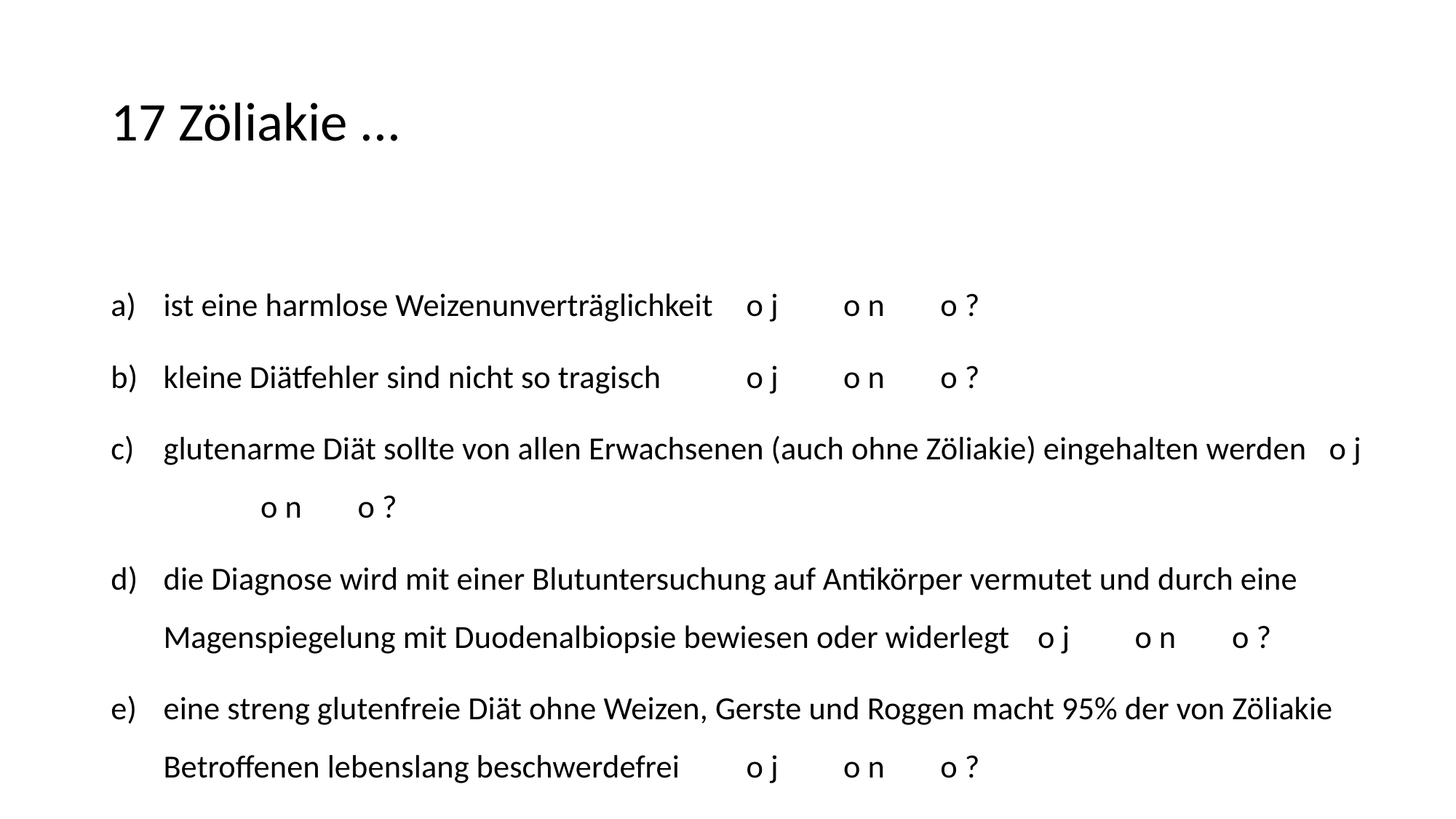

# 17 Zöliakie ...
ist eine harmlose Weizenunverträglichkeit				o j	o n	o ?
kleine Diätfehler sind nicht so tragisch				o j	o n	o ?
glutenarme Diät sollte von allen Erwachsenen (auch ohne Zöliakie) eingehalten werden									o j	o n	o ?
die Diagnose wird mit einer Blutuntersuchung auf Antikörper vermutet und durch eine Magenspiegelung mit Duodenalbiopsie bewiesen oder widerlegt	o j	o n	o ?
eine streng glutenfreie Diät ohne Weizen, Gerste und Roggen macht 95% der von Zöliakie Betroffenen lebenslang beschwerdefrei				o j	o n	o ?